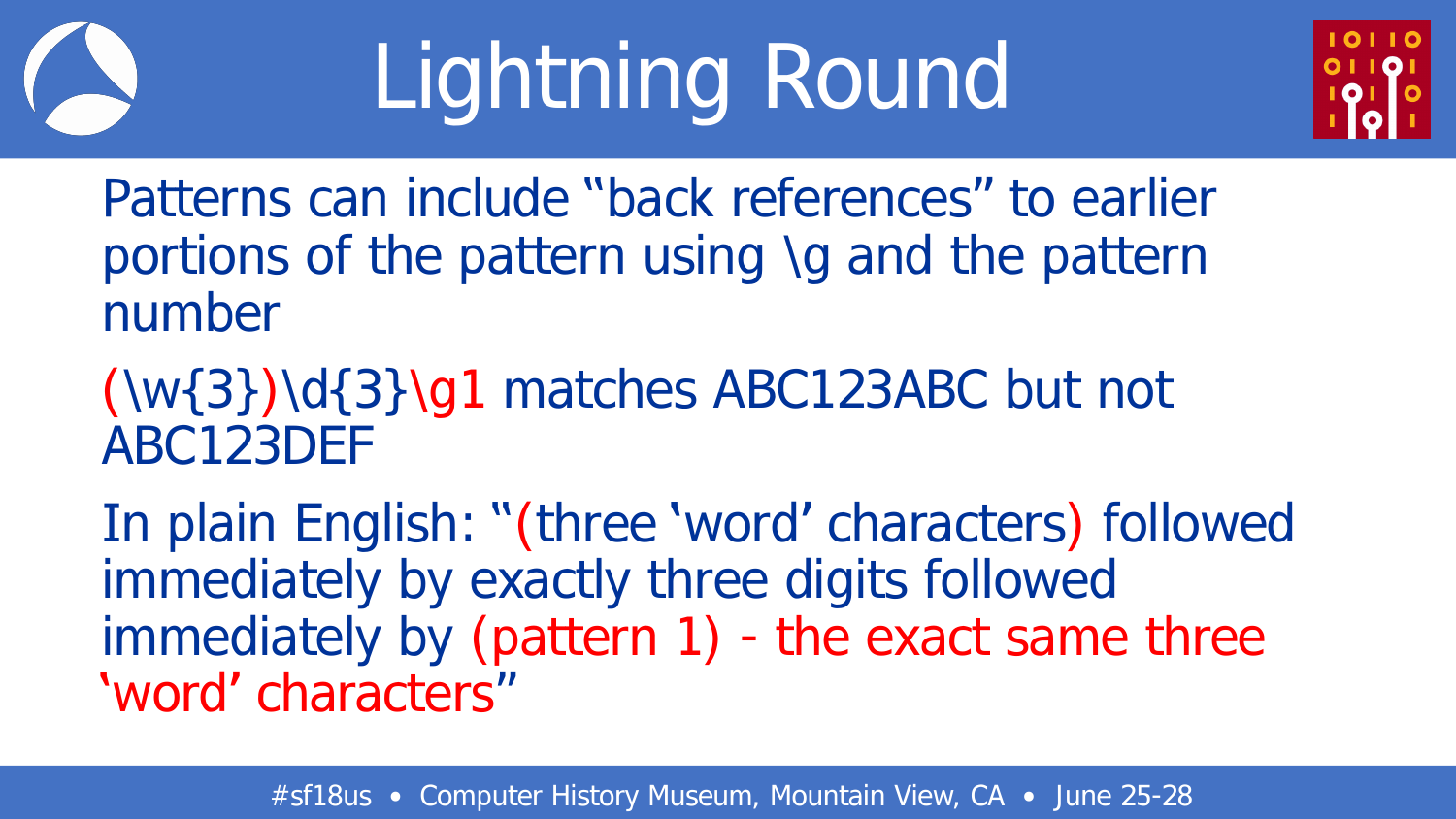

# Lightning Round
Patterns can include “back references” to earlier portions of the pattern using \g and the pattern number
(\w{3})\d{3}\g1 matches ABC123ABC but not ABC123DEF
In plain English: “(three ‘word’ characters) followed immediately by exactly three digits followed immediately by (pattern 1) - the exact same three ‘word’ characters”